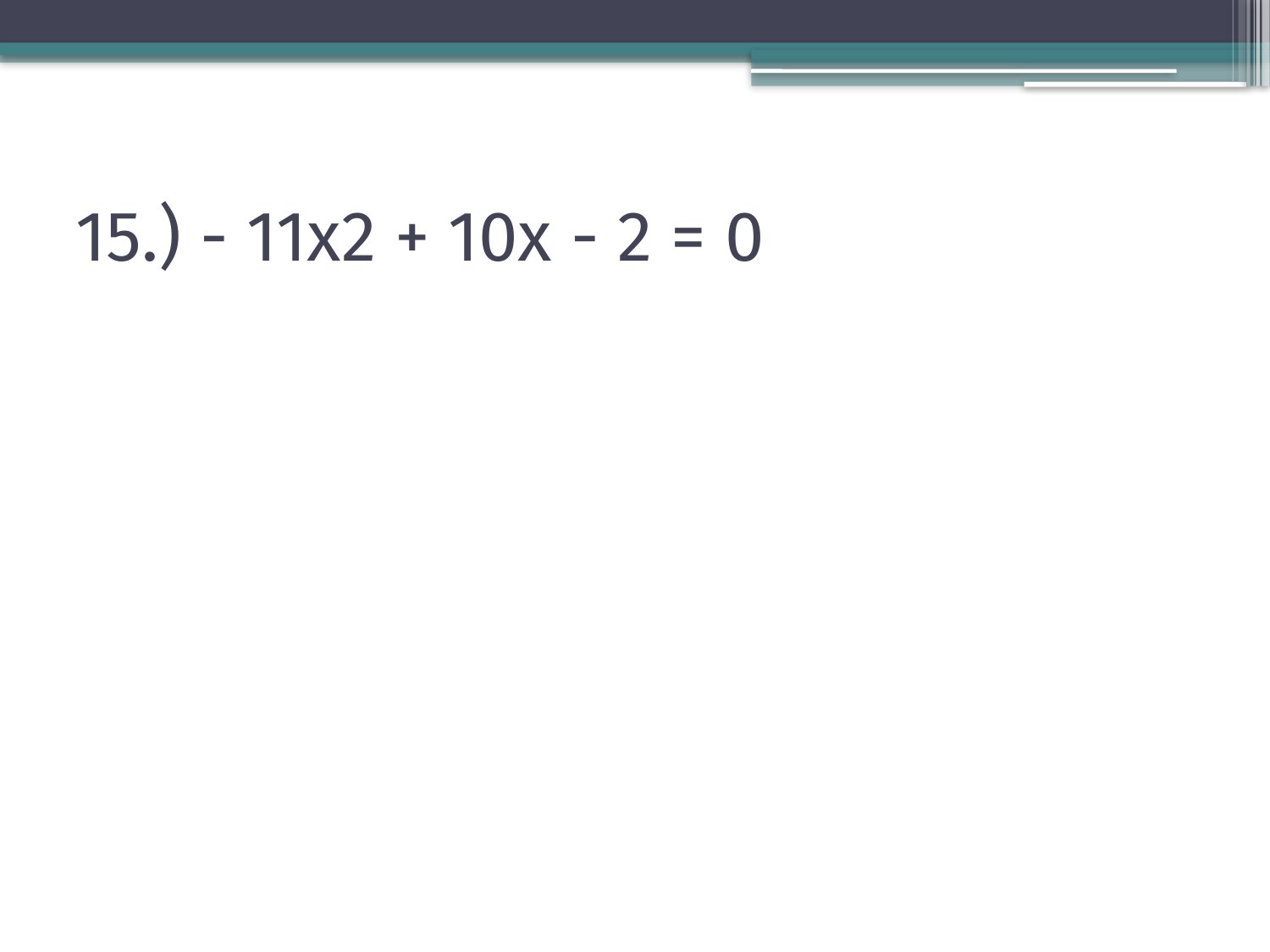

# 15.) - 11x2 + 10x - 2 = 0